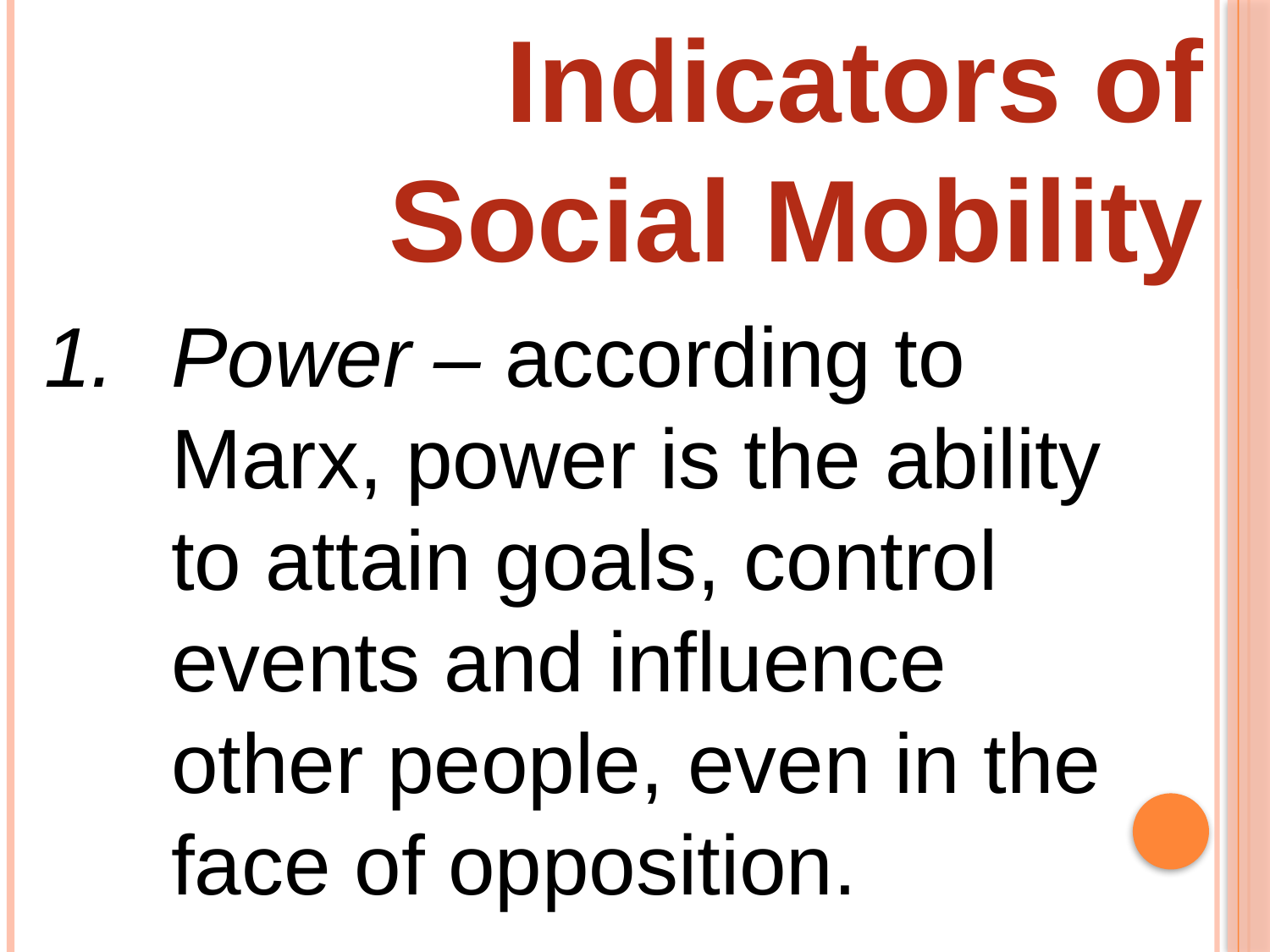

Indicators of
Social Mobility
Power – according to Marx, power is the ability to attain goals, control events and influence other people, even in the face of opposition.